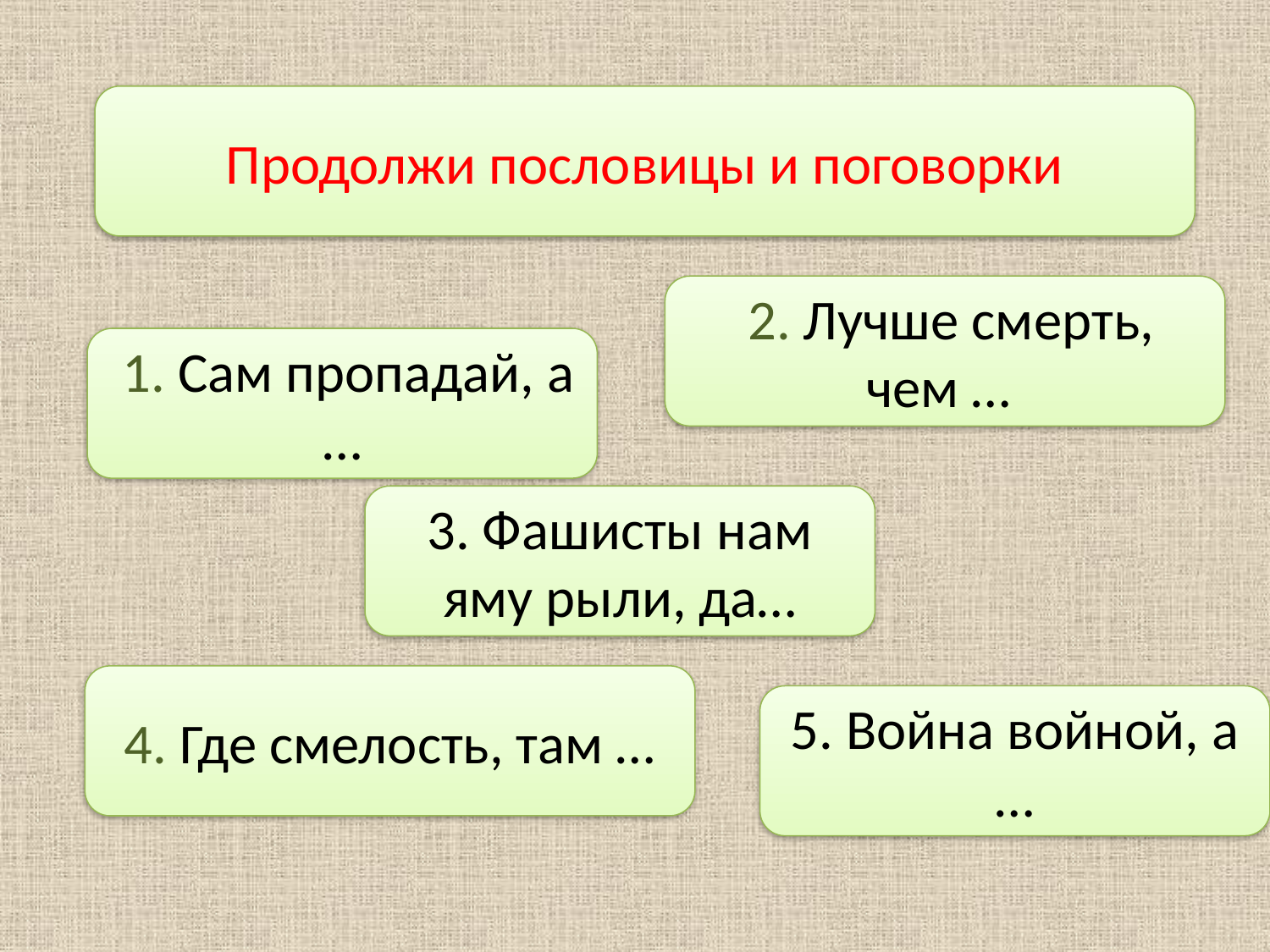

Продолжи пословицы и поговорки
 2. Лучше смерть, чем …
 1. Сам пропадай, а …
3. Фашисты нам яму рыли, да…
 4. Где смелость, там …
5. Война войной, а …